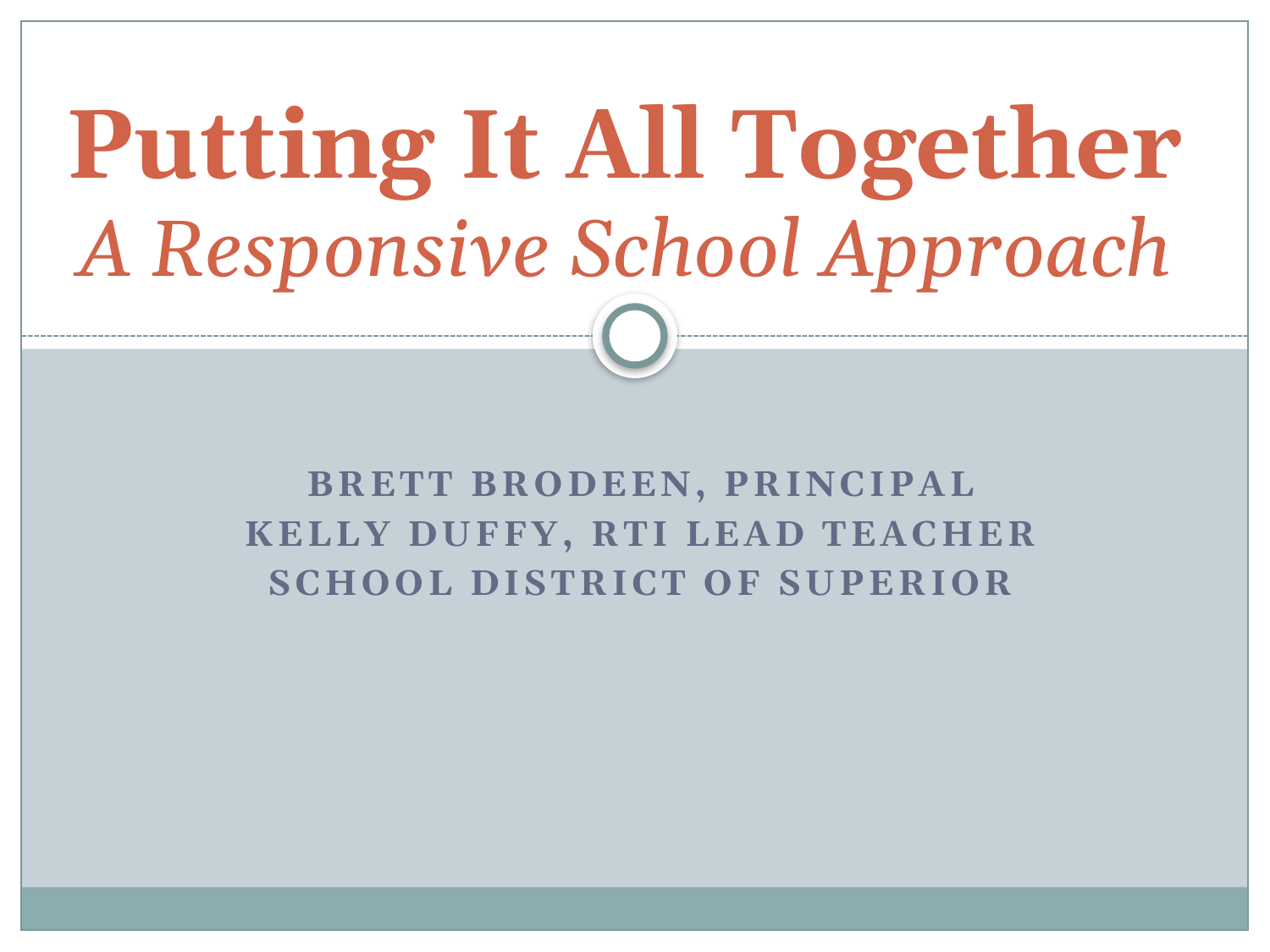

# Putting It All Together A Responsive School Approach
Brett Brodeen, Principal
Kelly Duffy, RTI lead teacher
School District of Superior